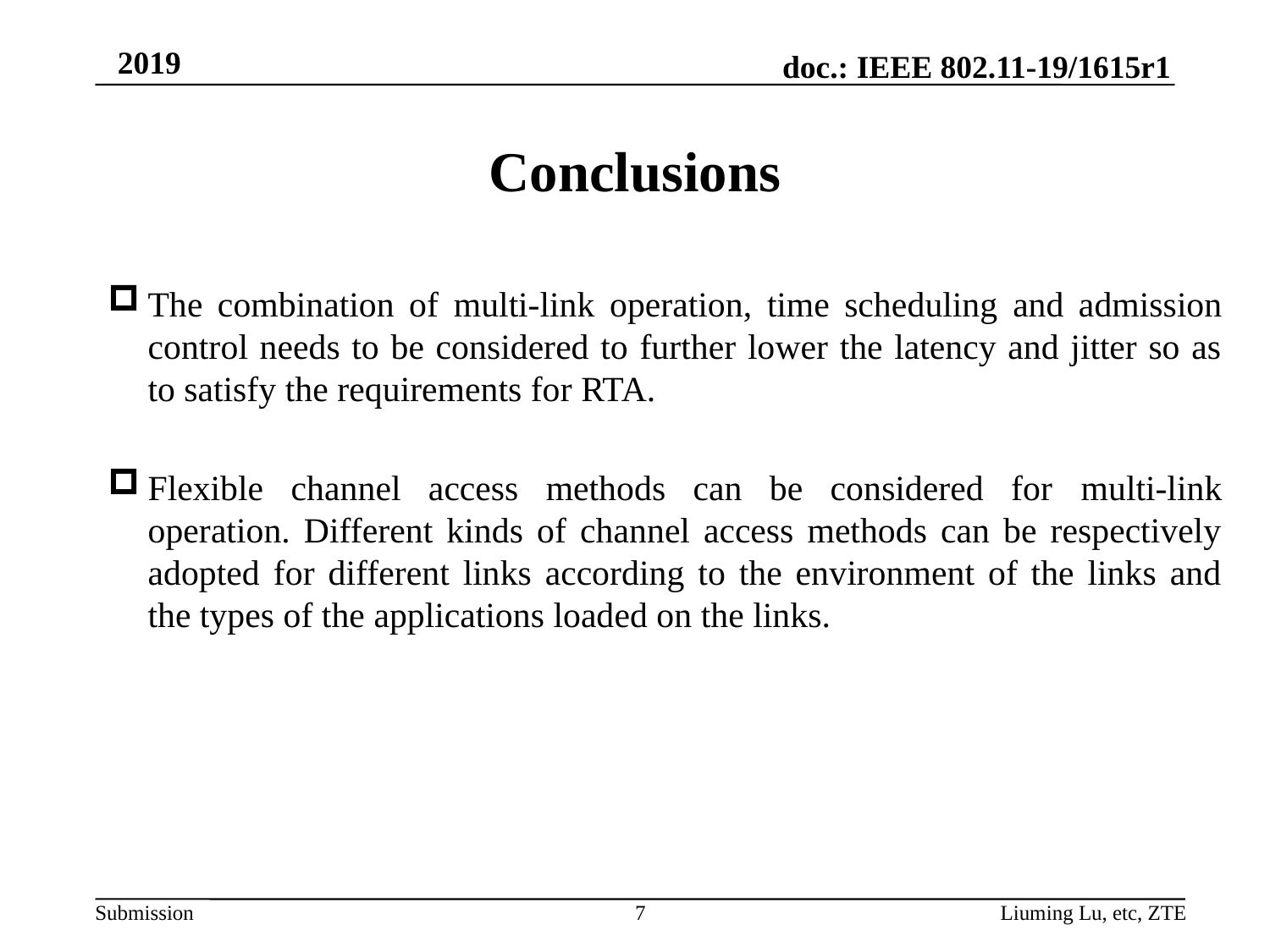

# Conclusions
The combination of multi-link operation, time scheduling and admission control needs to be considered to further lower the latency and jitter so as to satisfy the requirements for RTA.

Flexible channel access methods can be considered for multi-link operation. Different kinds of channel access methods can be respectively adopted for different links according to the environment of the links and the types of the applications loaded on the links.

7
Liuming Lu, etc, ZTE